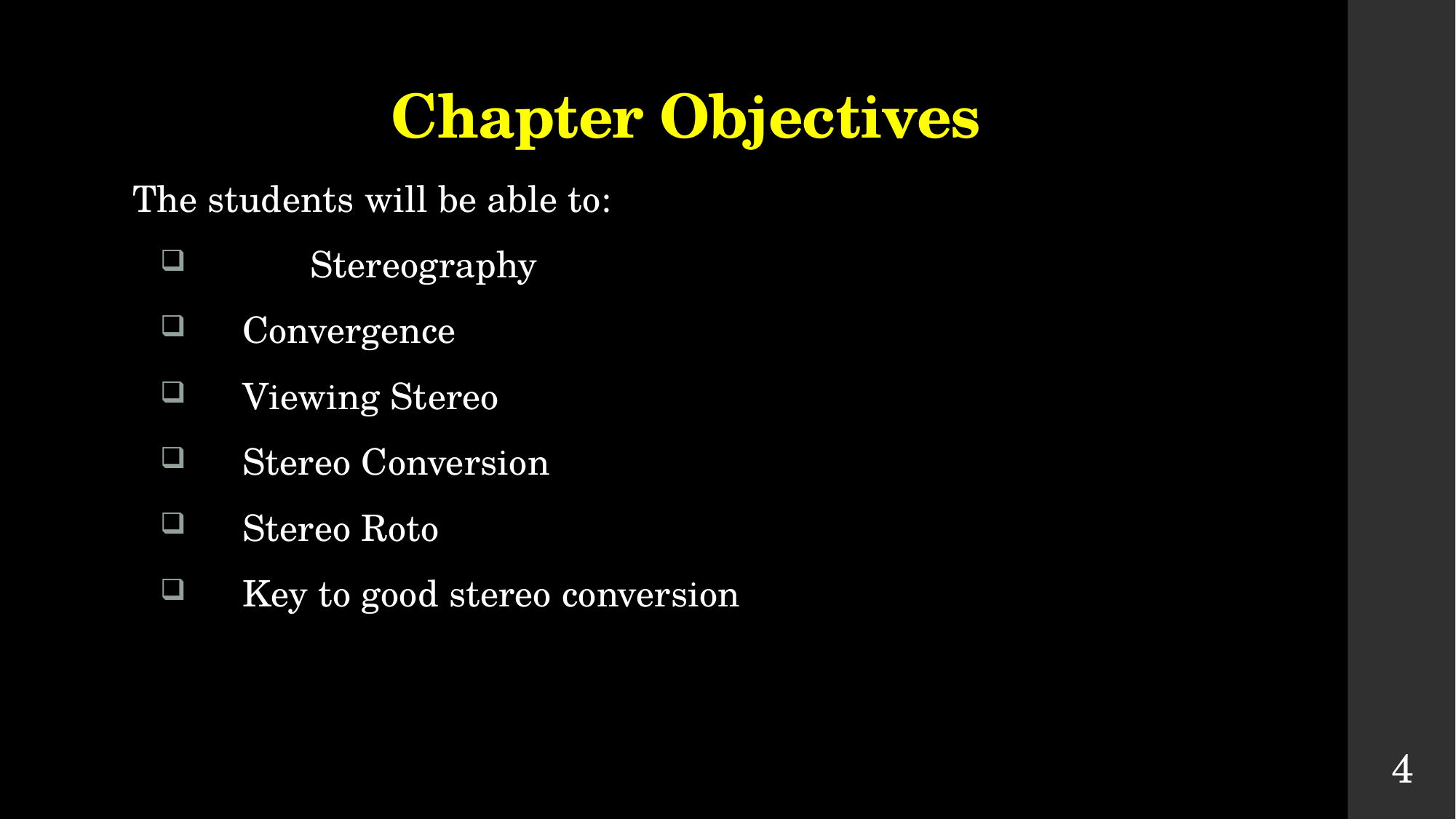

# Chapter Objectives
The students will be able to:
	Stereography
    Convergence
    Viewing Stereo
    Stereo Conversion
    Stereo Roto
    Key to good stereo conversion
4